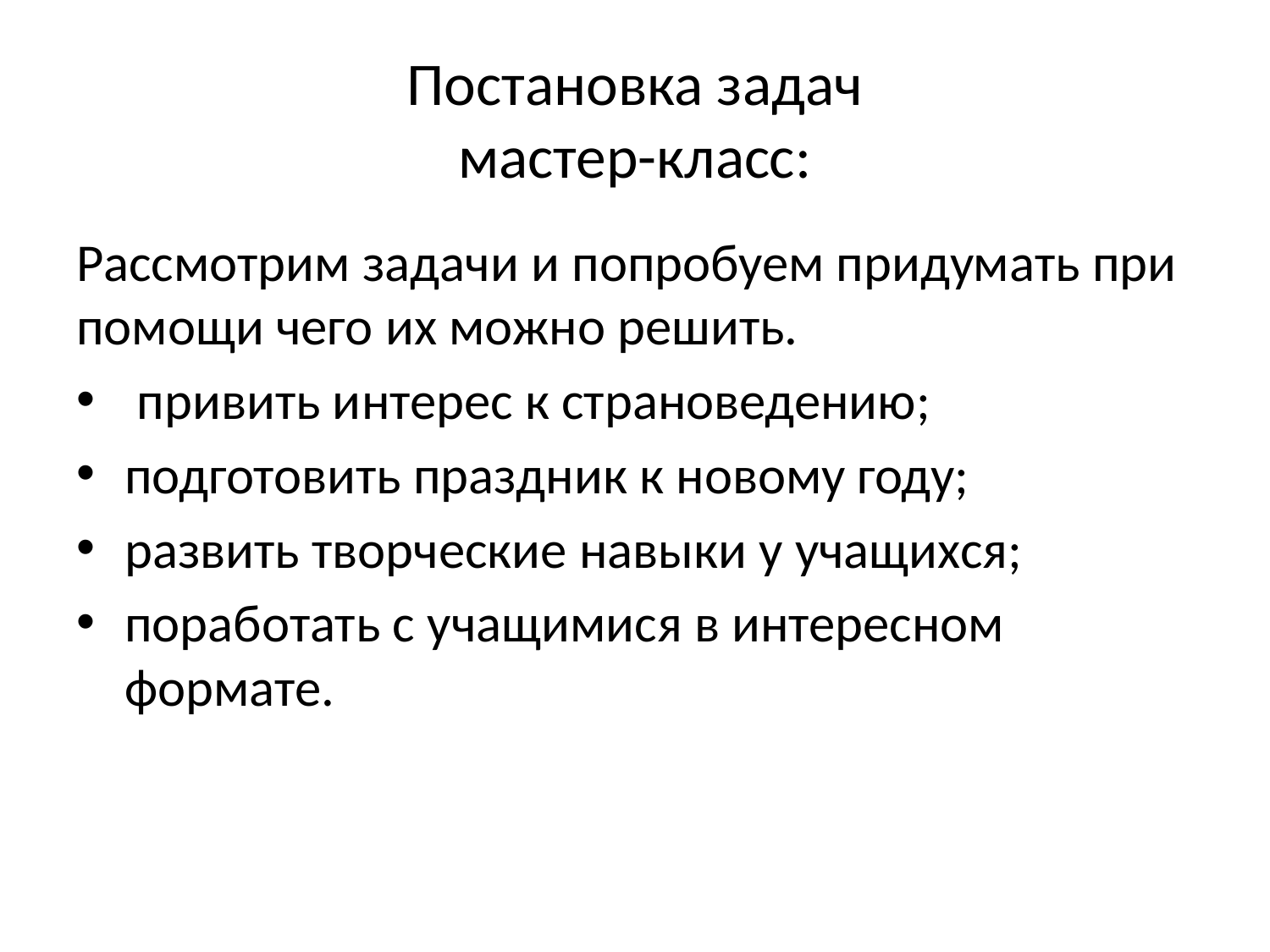

# Постановка задач мастер-класс:
Рассмотрим задачи и попробуем придумать при помощи чего их можно решить.
 привить интерес к страноведению;
подготовить праздник к новому году;
развить творческие навыки у учащихся;
поработать с учащимися в интересном формате.